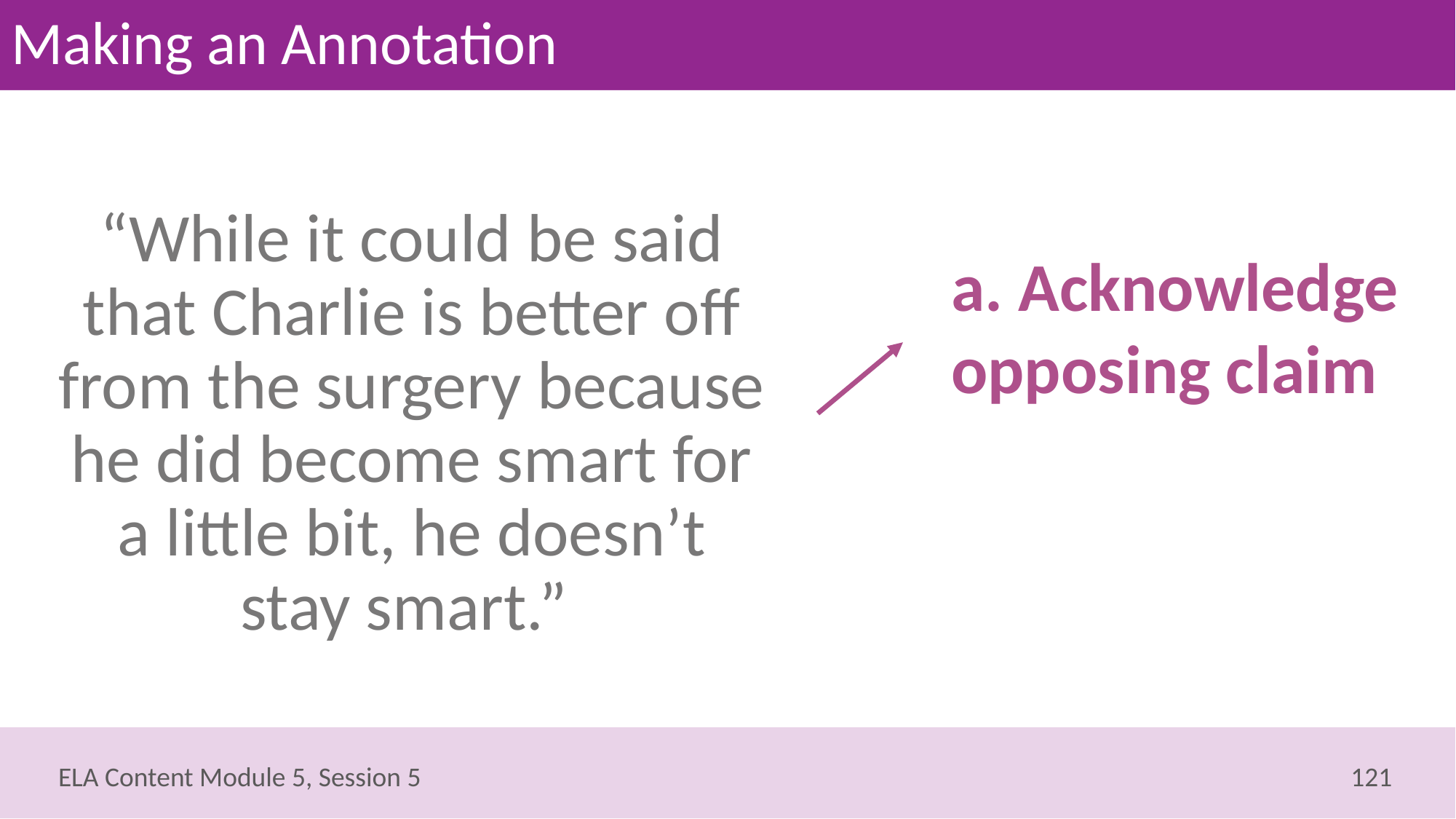

# Making an Annotation
“While it could be said that Charlie is better off from the surgery because he did become smart for a little bit, he doesn’t stay smart.”
a. Acknowledge opposing claim
121